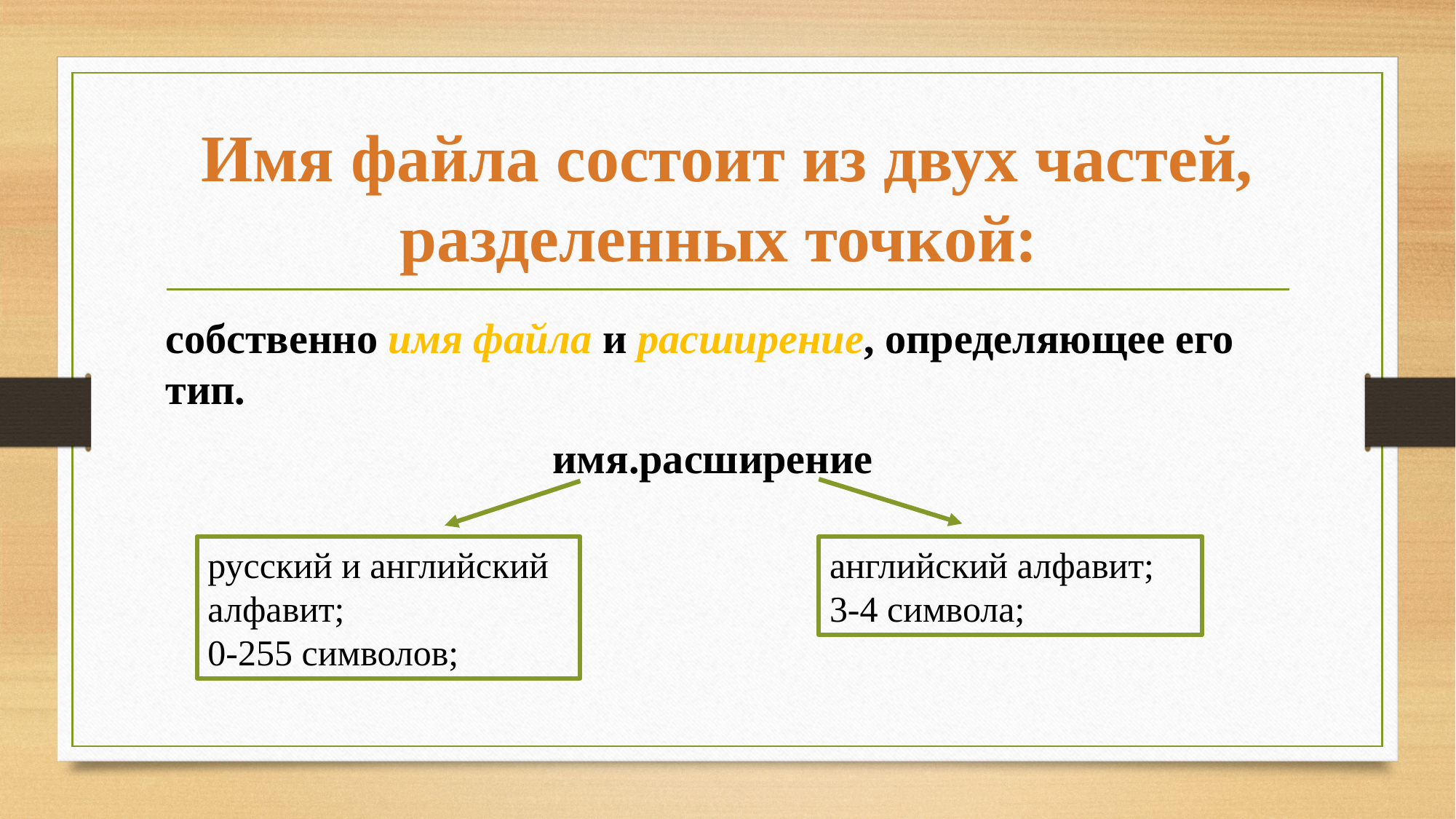

# Имя файла состоит из двух частей, разделенных точкой:
собственно имя файла и расширение, определяющее его тип.

имя.расширение
русский и английский алфавит;
0-255 символов;
английский алфавит;
3-4 символа;